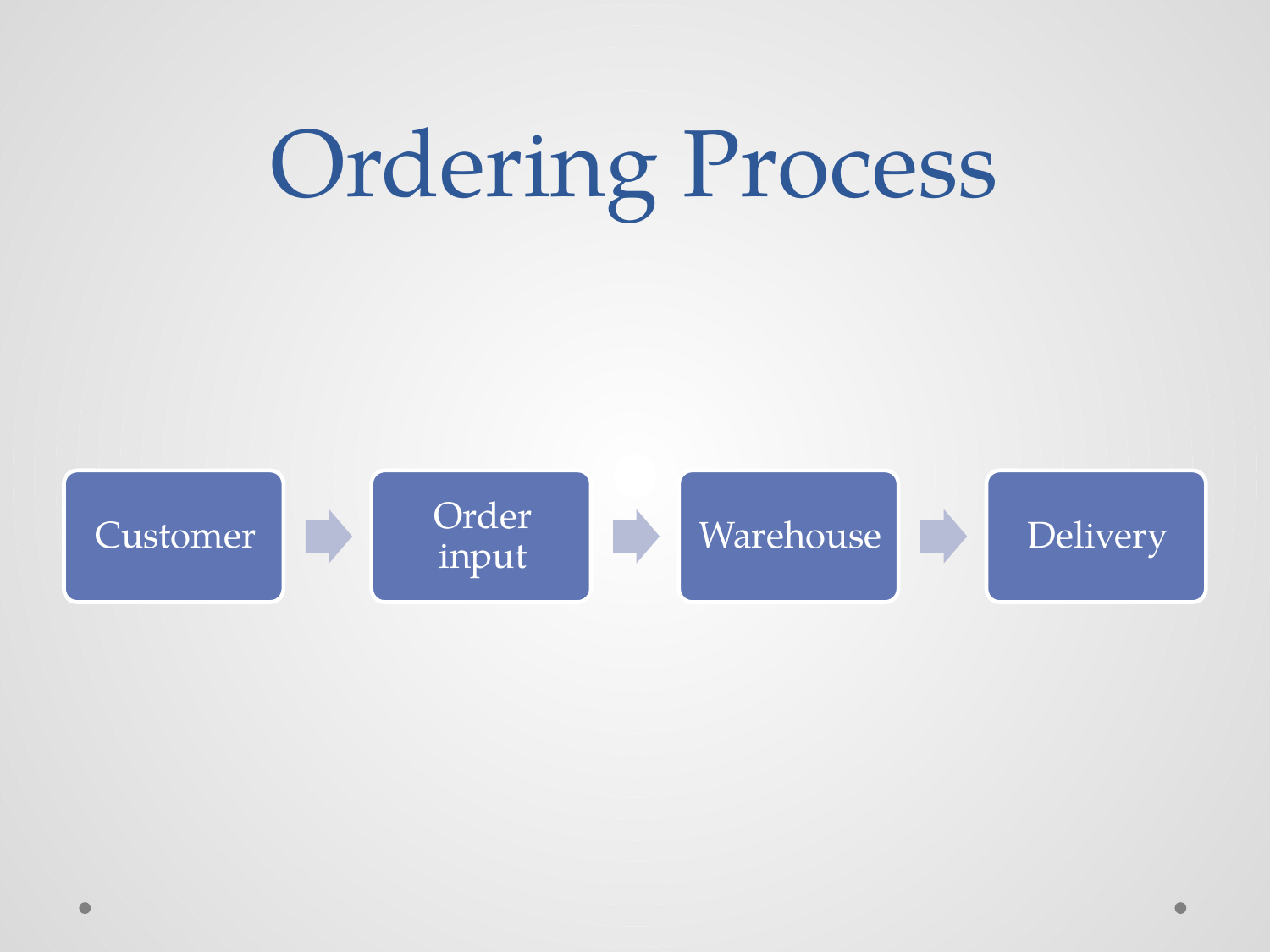

# Ordering Process
Customer

Order input

Warehouse

Delivery